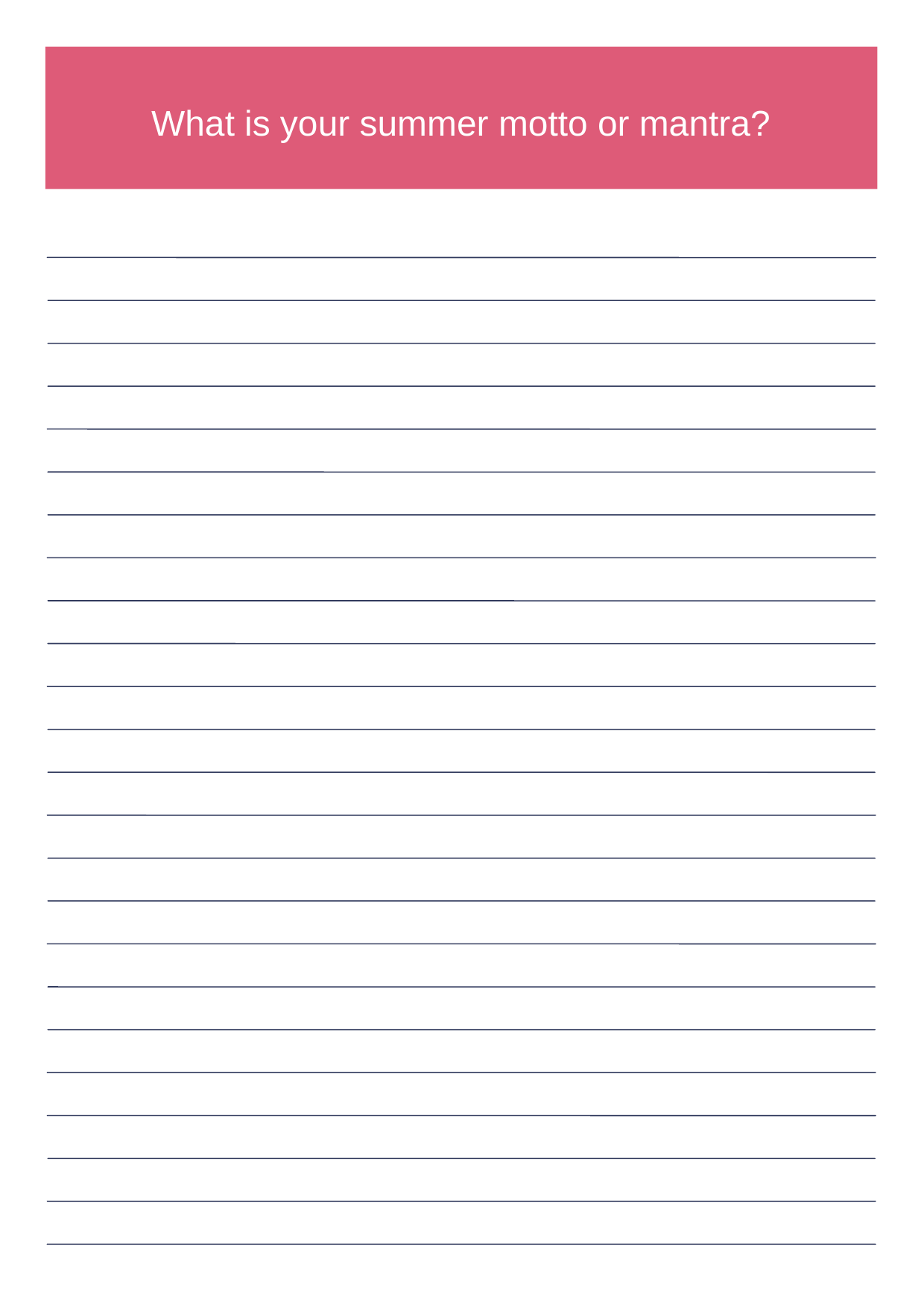

What is your summer motto or mantra?